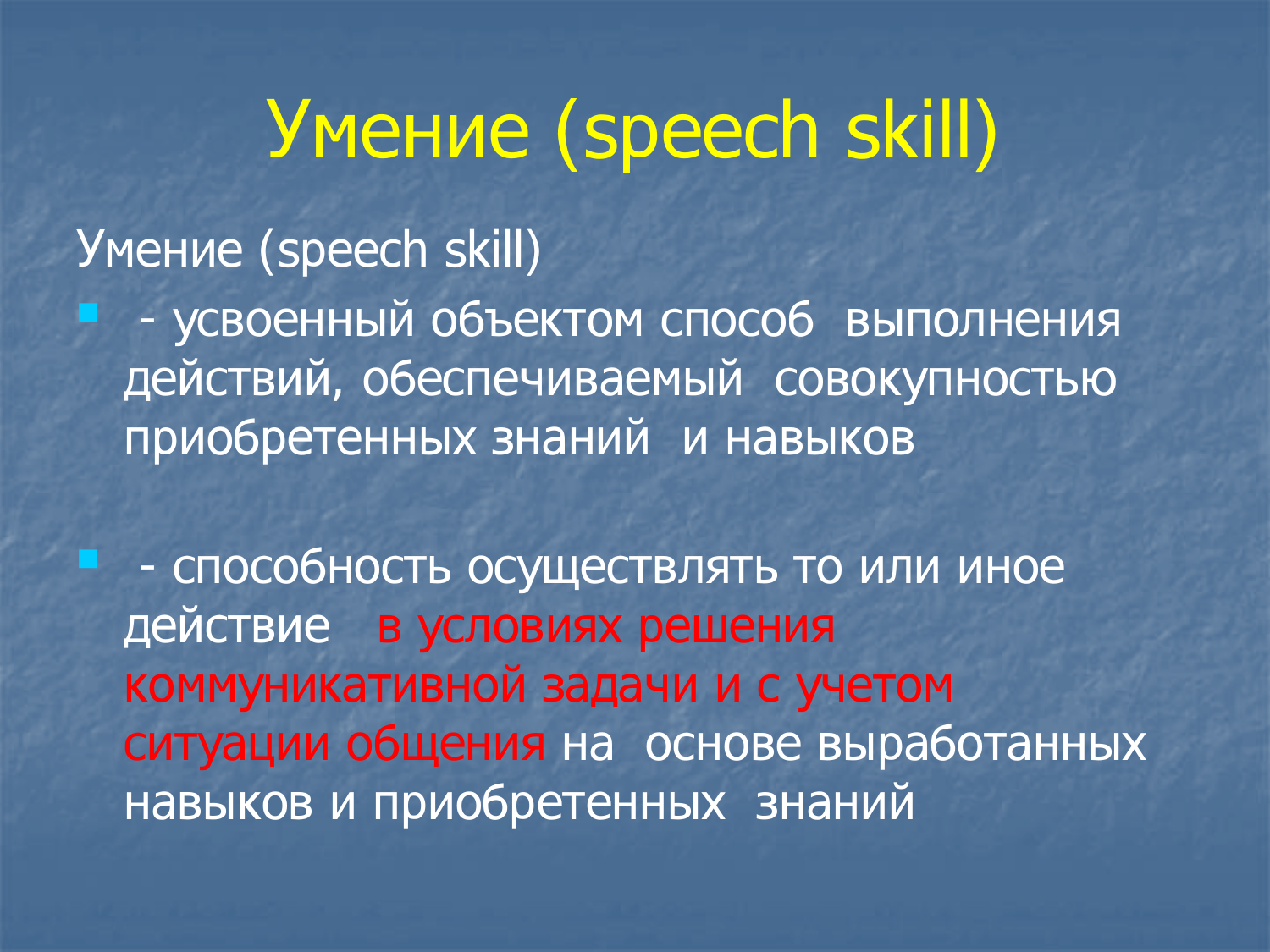

# Умение (speech skill)
Умение (speech skill)
 - усвоенный объектом способ  выполнения действий, обеспечиваемый  совокупностью приобретенных знаний  и навыков
 - способность осуществлять то или иное действие   в условиях решения коммуникативной задачи и с учетом  ситуации общения на  основе выработанных навыков и приобретенных  знаний